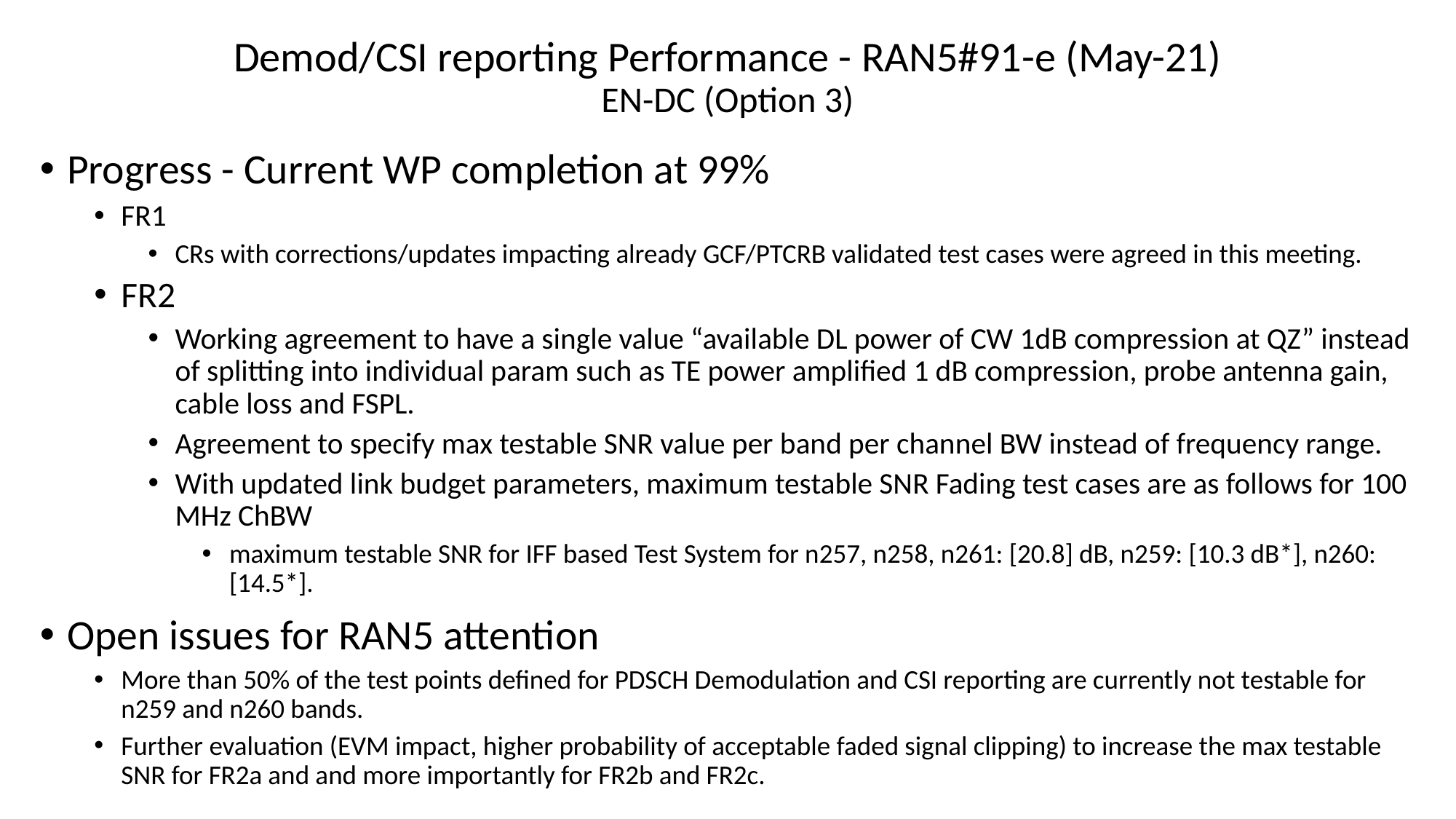

# Demod/CSI reporting Performance - RAN5#91-e (May-21) EN-DC (Option 3)
Progress - Current WP completion at 99%
FR1
CRs with corrections/updates impacting already GCF/PTCRB validated test cases were agreed in this meeting.
FR2
Working agreement to have a single value “available DL power of CW 1dB compression at QZ” instead of splitting into individual param such as TE power amplified 1 dB compression, probe antenna gain, cable loss and FSPL.
Agreement to specify max testable SNR value per band per channel BW instead of frequency range.
With updated link budget parameters, maximum testable SNR Fading test cases are as follows for 100 MHz ChBW
maximum testable SNR for IFF based Test System for n257, n258, n261: [20.8] dB, n259: [10.3 dB*], n260: [14.5*].
Open issues for RAN5 attention
More than 50% of the test points defined for PDSCH Demodulation and CSI reporting are currently not testable for n259 and n260 bands.
Further evaluation (EVM impact, higher probability of acceptable faded signal clipping) to increase the max testable SNR for FR2a and and more importantly for FR2b and FR2c.